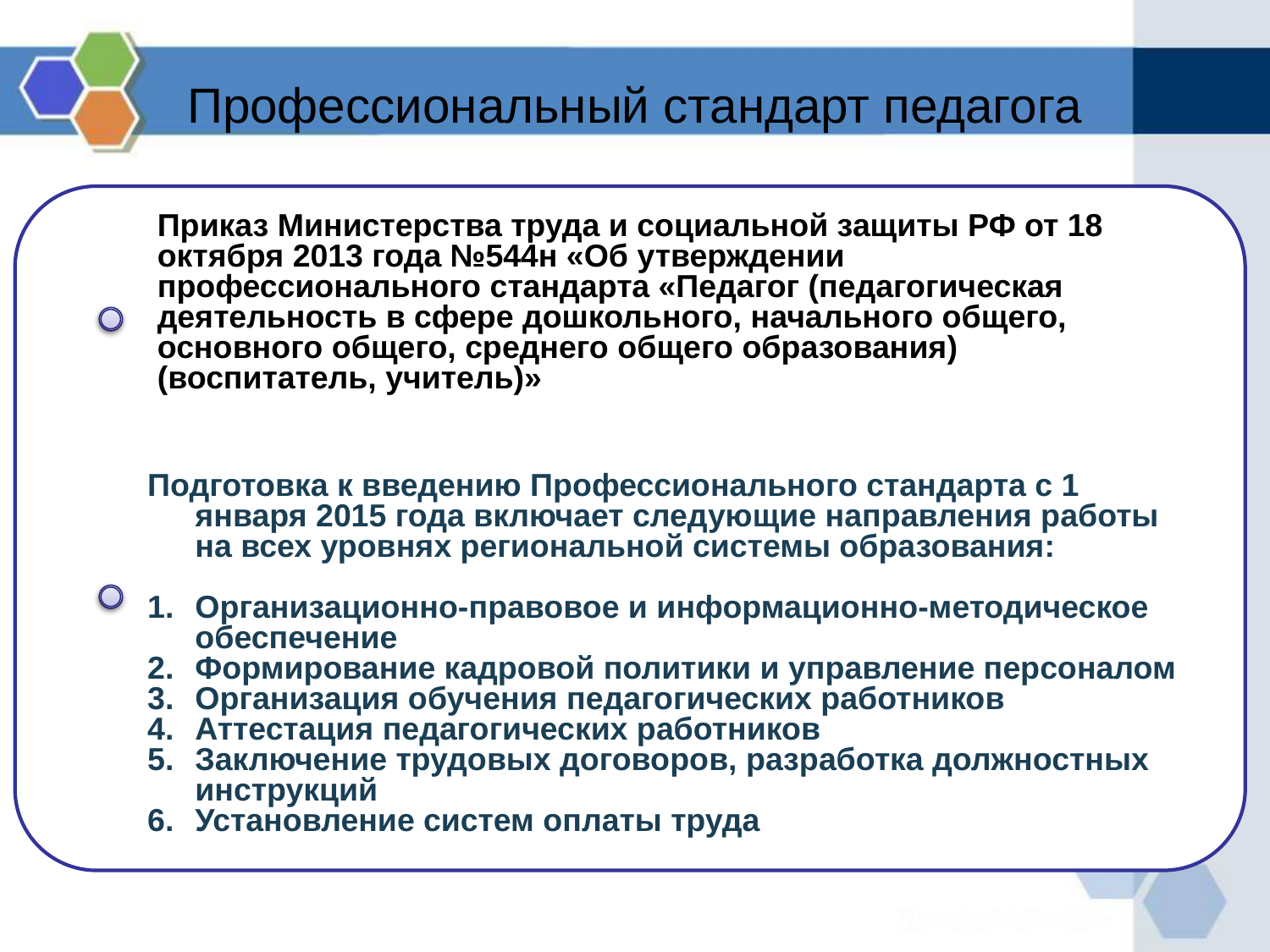

# Профессиональный стандарт педагога

Приказ Министерства труда и социальной защиты РФ от 18 октября 2013 года №544н «Об утверждении профессионального стандарта «Педагог (педагогическая деятельность в сфере дошкольного, начального общего, основного общего, среднего общего образования) (воспитатель, учитель)»

Подготовка к введению Профессионального стандарта с 1 января 2015 года включает следующие направления работы на всех уровнях региональной системы образования:

Организационно-правовое и информационно-методическое обеспечение
Формирование кадровой политики и управление персоналом
Организация обучения педагогических работников
Аттестация педагогических работников
Заключение трудовых договоров, разработка должностных инструкций
Установление систем оплаты труда